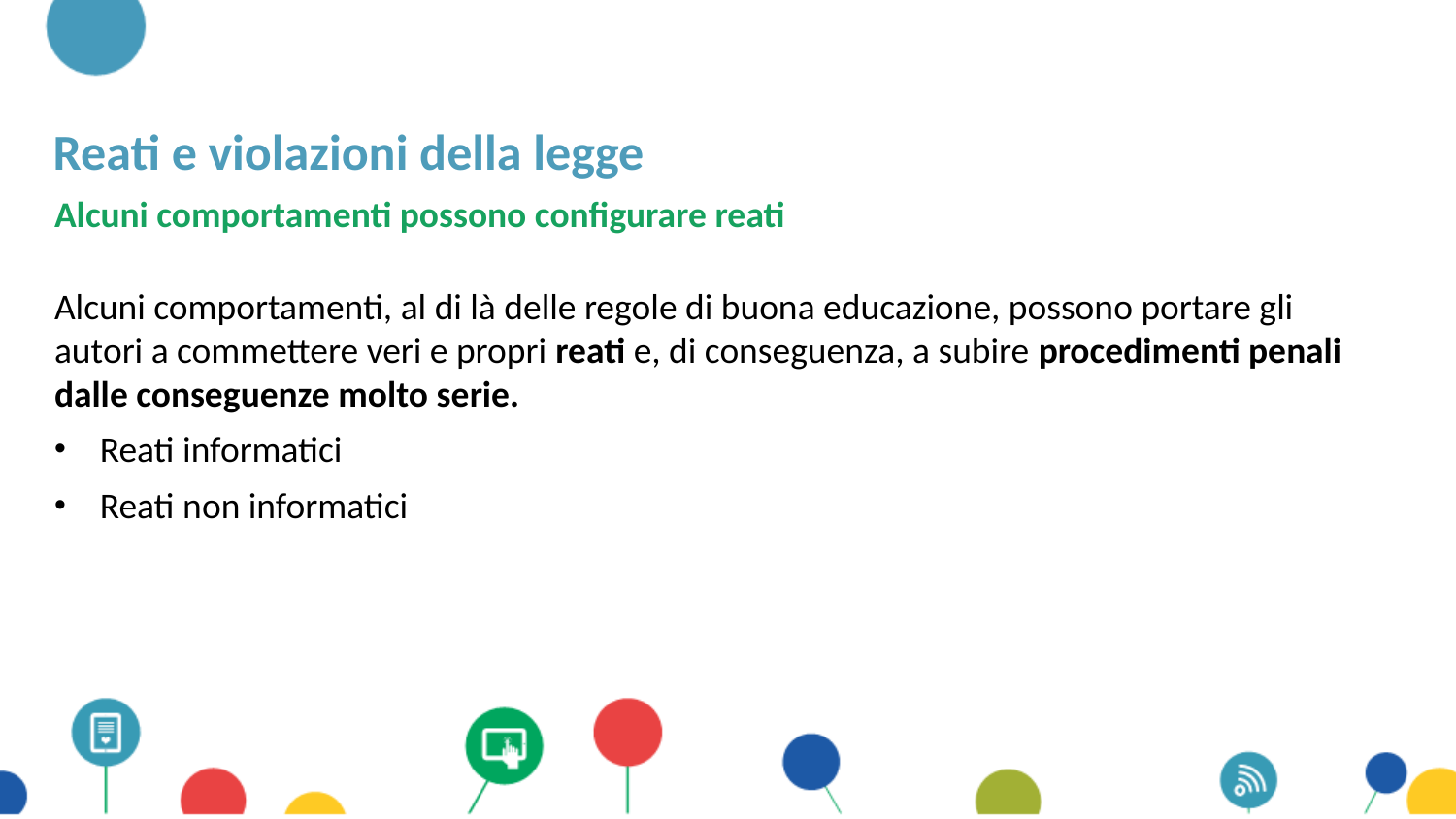

# Reati e violazioni della legge
Alcuni comportamenti possono configurare reati
Alcuni comportamenti, al di là delle regole di buona educazione, possono portare gli autori a commettere veri e propri reati e, di conseguenza, a subire procedimenti penali dalle conseguenze molto serie.
Reati informatici
Reati non informatici